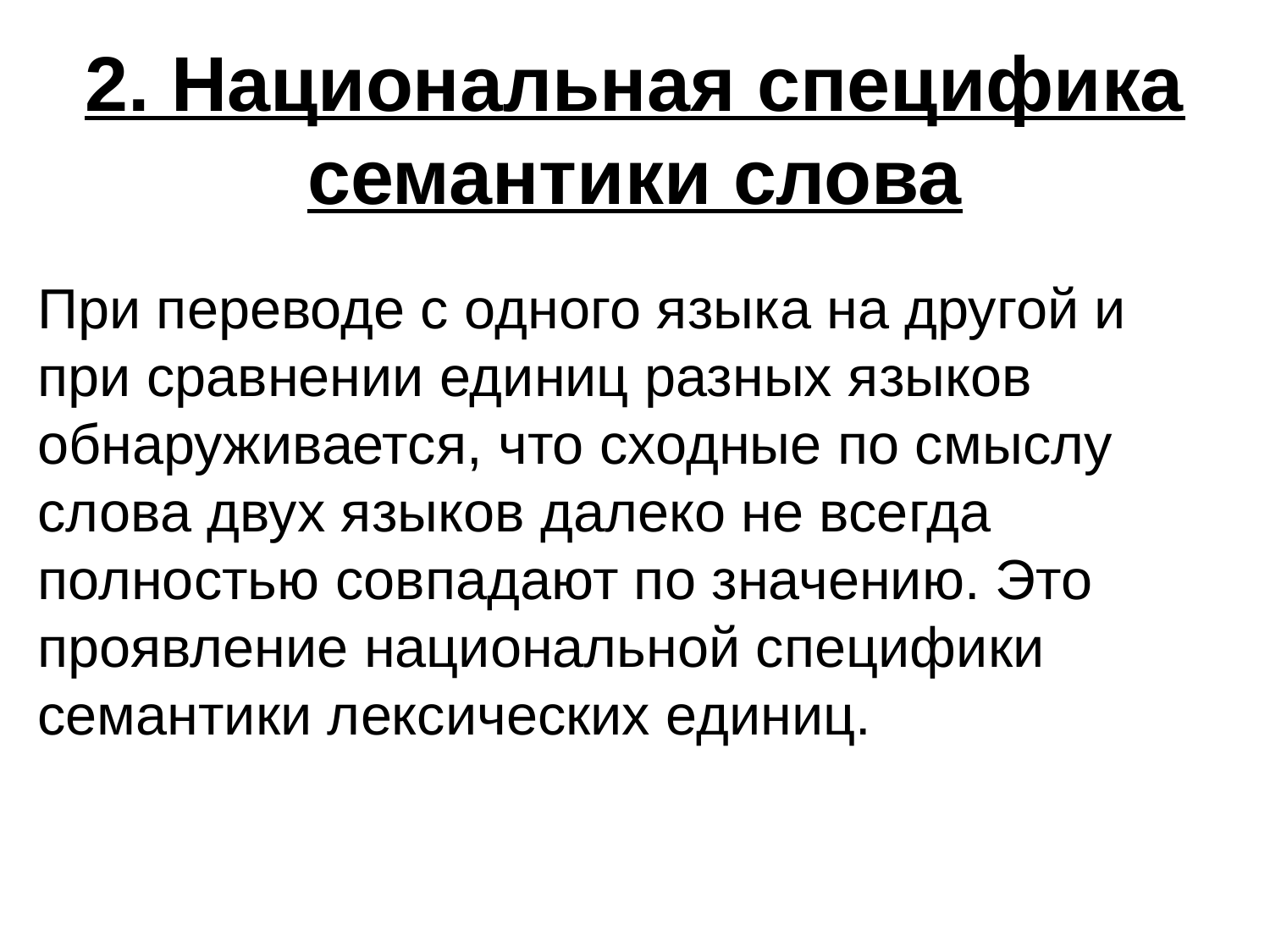

# 2. Национальная специфика семантики слова
При переводе с одного языка на другой и при сравнении единиц разных языков обнаруживается, что сходные по смыслу слова двух языков далеко не всегда полностью совпадают по значению. Это проявление национальной специфики семантики лексических единиц.